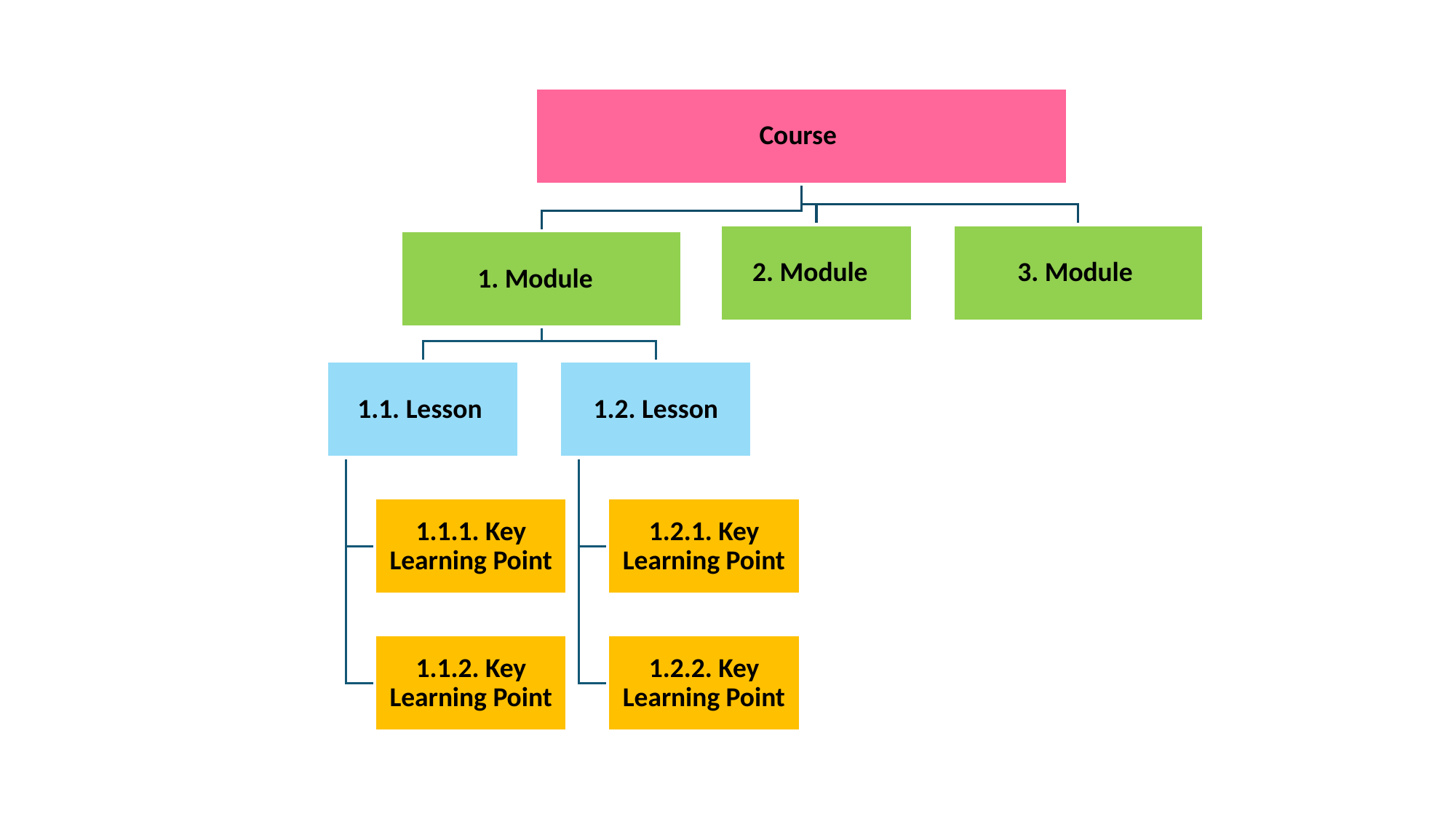

Course
1. Module
1.1. Lesson
1.1.1. Key Learning Point
1.1.2. Key Learning Point
1.2. Lesson
1.2.1. Key Learning Point
1.2.2. Key Learning Point
2. Module
3. Module